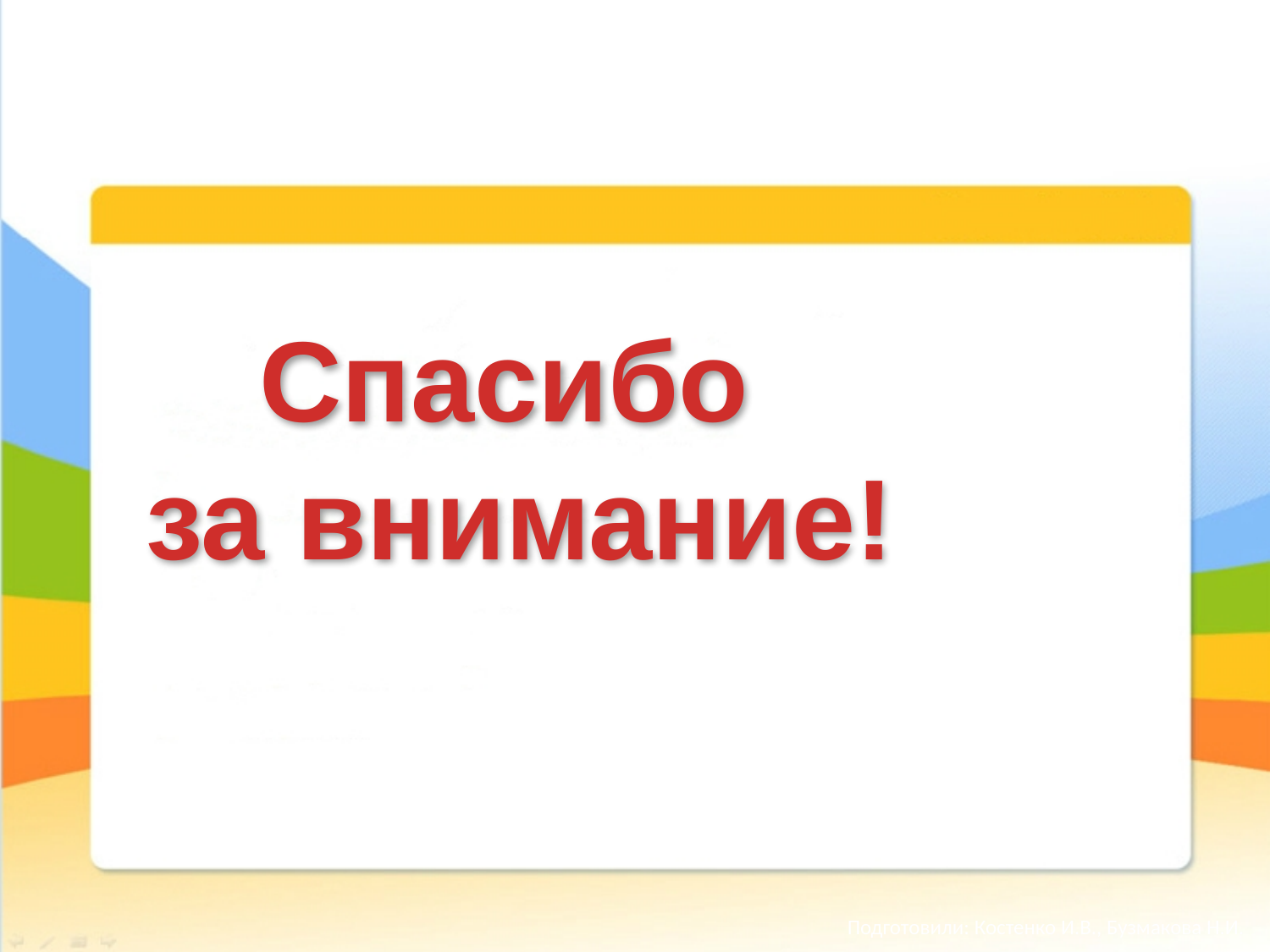

# Спасибо за внимание!
Подготовили: Костенко И.В., Бузмакова Н.И.